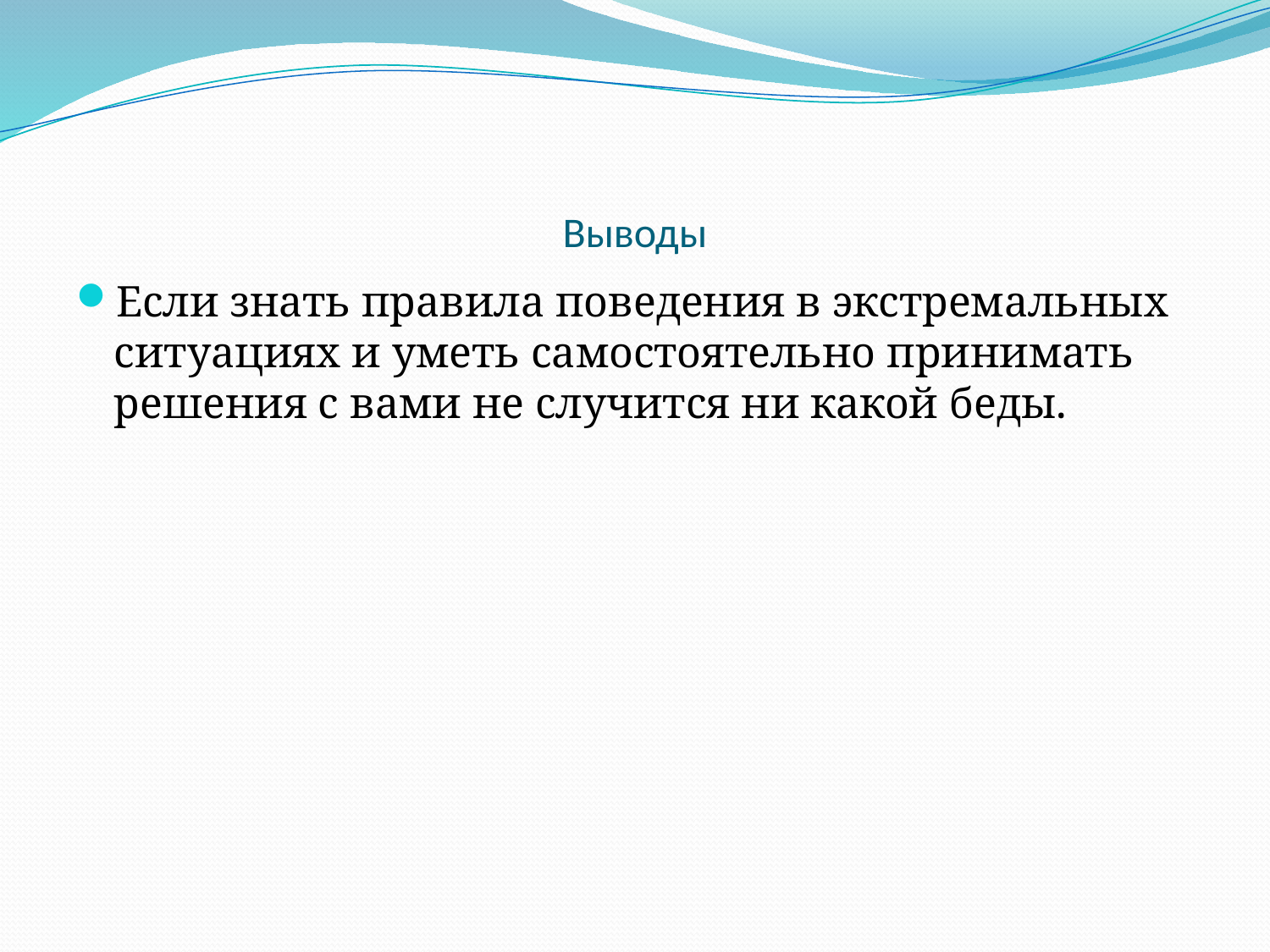

# Выводы
Если знать правила поведения в экстремальных ситуациях и уметь самостоятельно принимать решения с вами не случится ни какой беды.